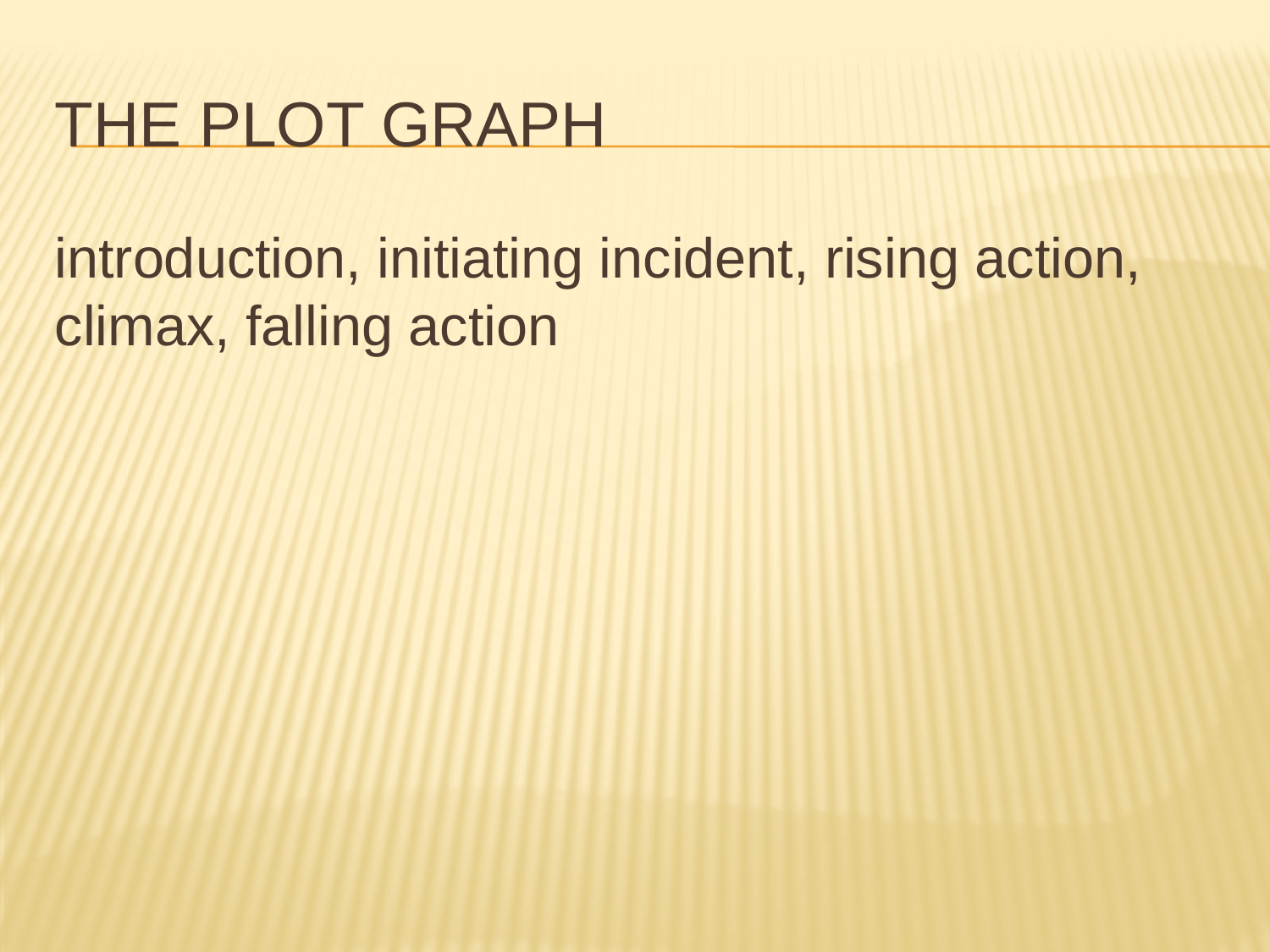

# The plot graph
introduction, initiating incident, rising action, climax, falling action